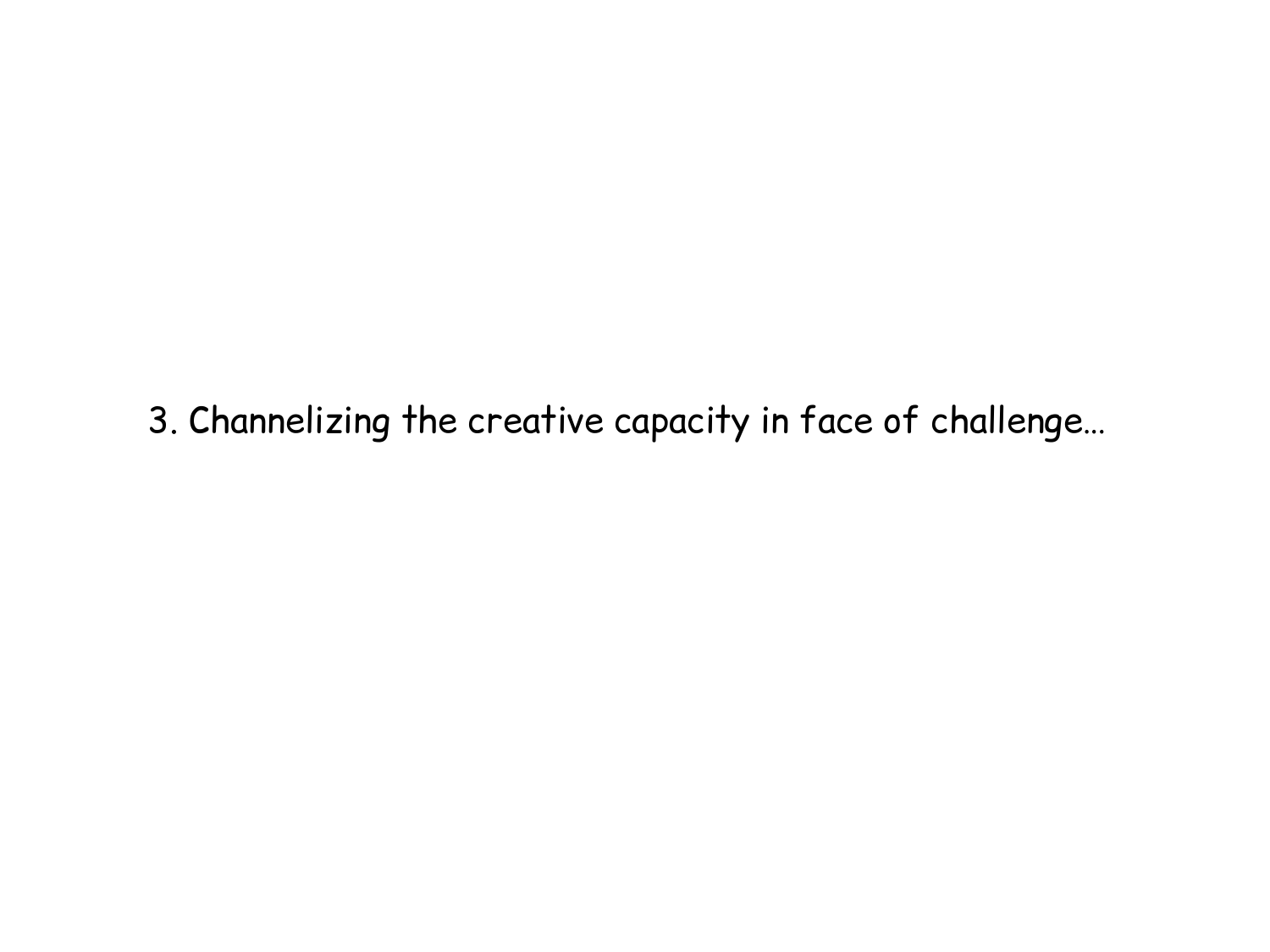

3. Channelizing the creative capacity in face of challenge…